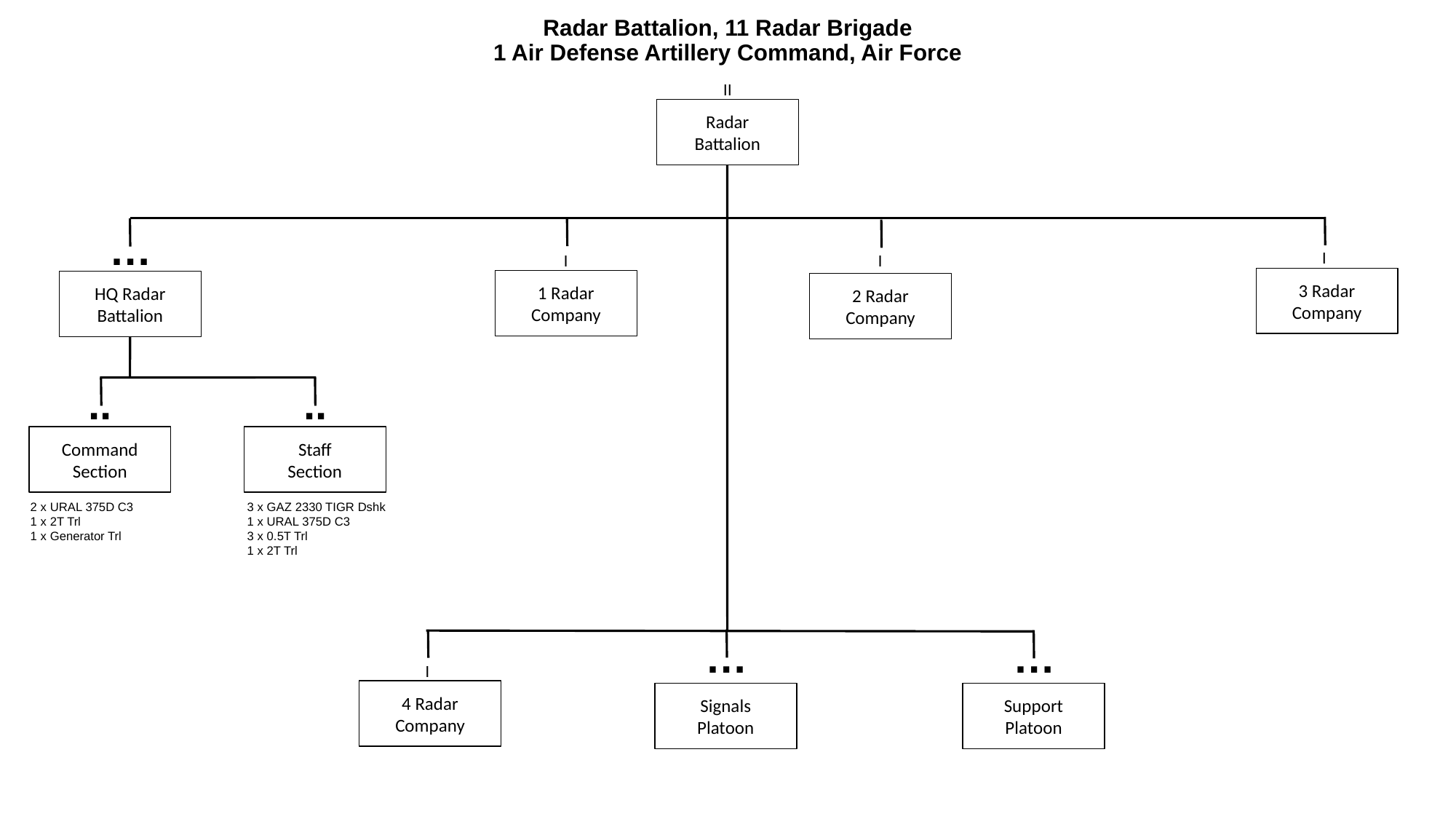

# Radar Battalion, 11 Radar Brigade 1 Air Defense Artillery Command, Air Force
II
Radar
Battalion
…
I
I
I
3 Radar
Company
1 Radar
Company
HQ Radar
Battalion
2 Radar
Company
..
..
Command
Section
Staff
Section
2 x URAL 375D C3
1 x 2T Trl
1 x Generator Trl
3 x GAZ 2330 TIGR Dshk
1 x URAL 375D C3
3 x 0.5T Trl
1 x 2T Trl
…
…
I
4 Radar
Company
Signals
Platoon
Support
Platoon